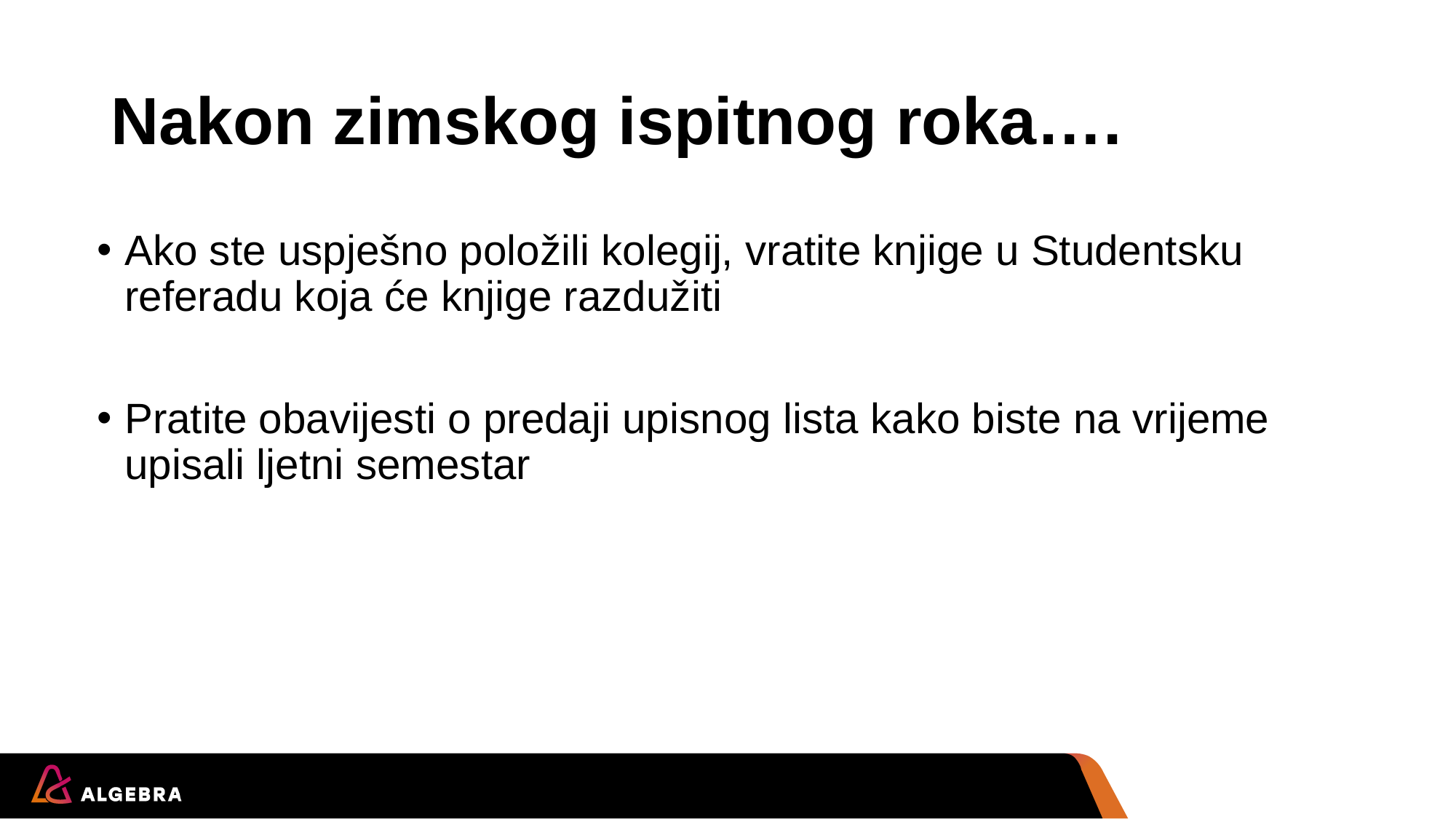

# Nakon zimskog ispitnog roka….
Ako ste uspješno položili kolegij, vratite knjige u Studentsku referadu koja će knjige razdužiti

Pratite obavijesti o predaji upisnog lista kako biste na vrijeme upisali ljetni semestar